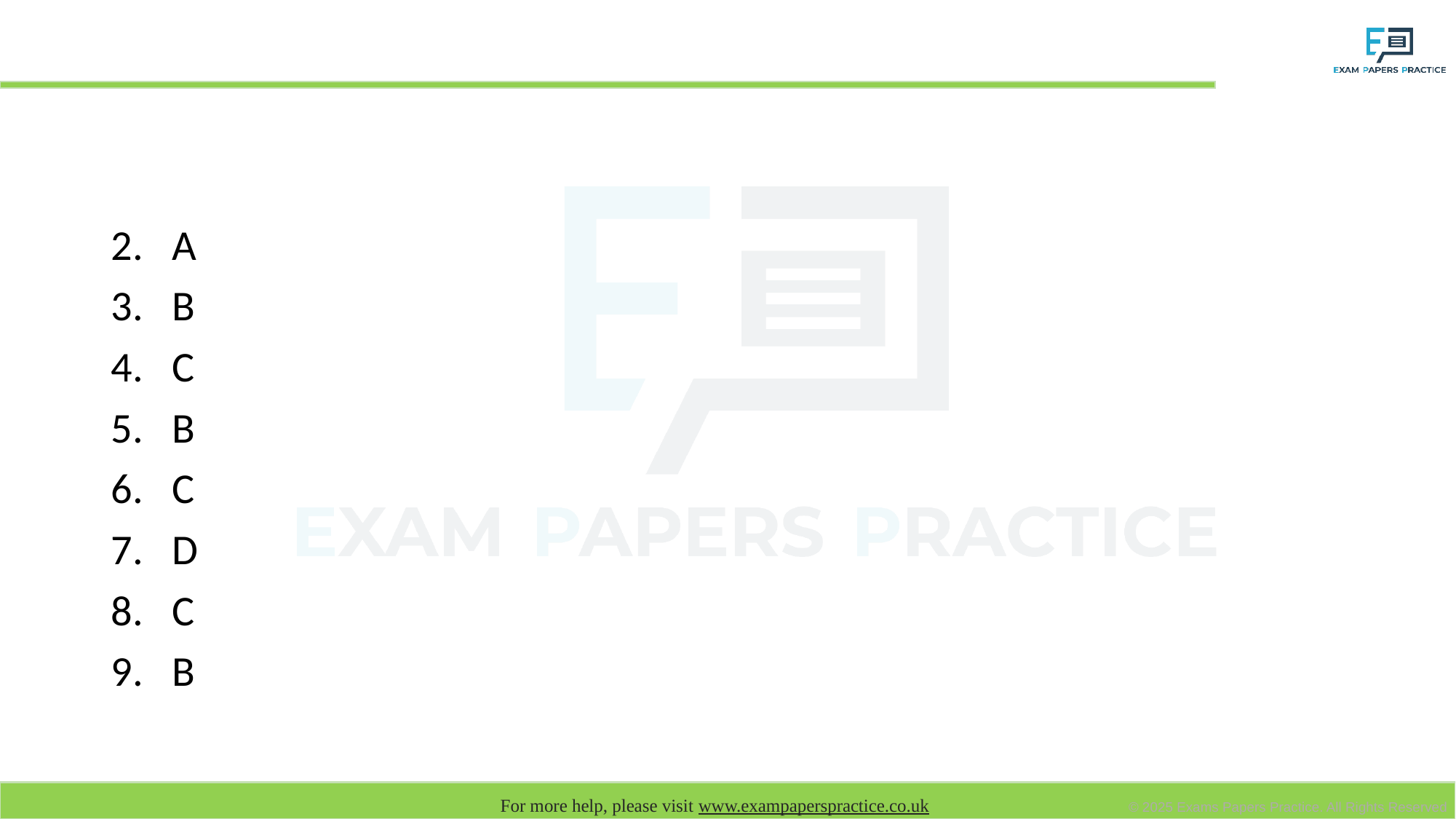

# Answers by slide
A
B
C
B
C
D
C
B